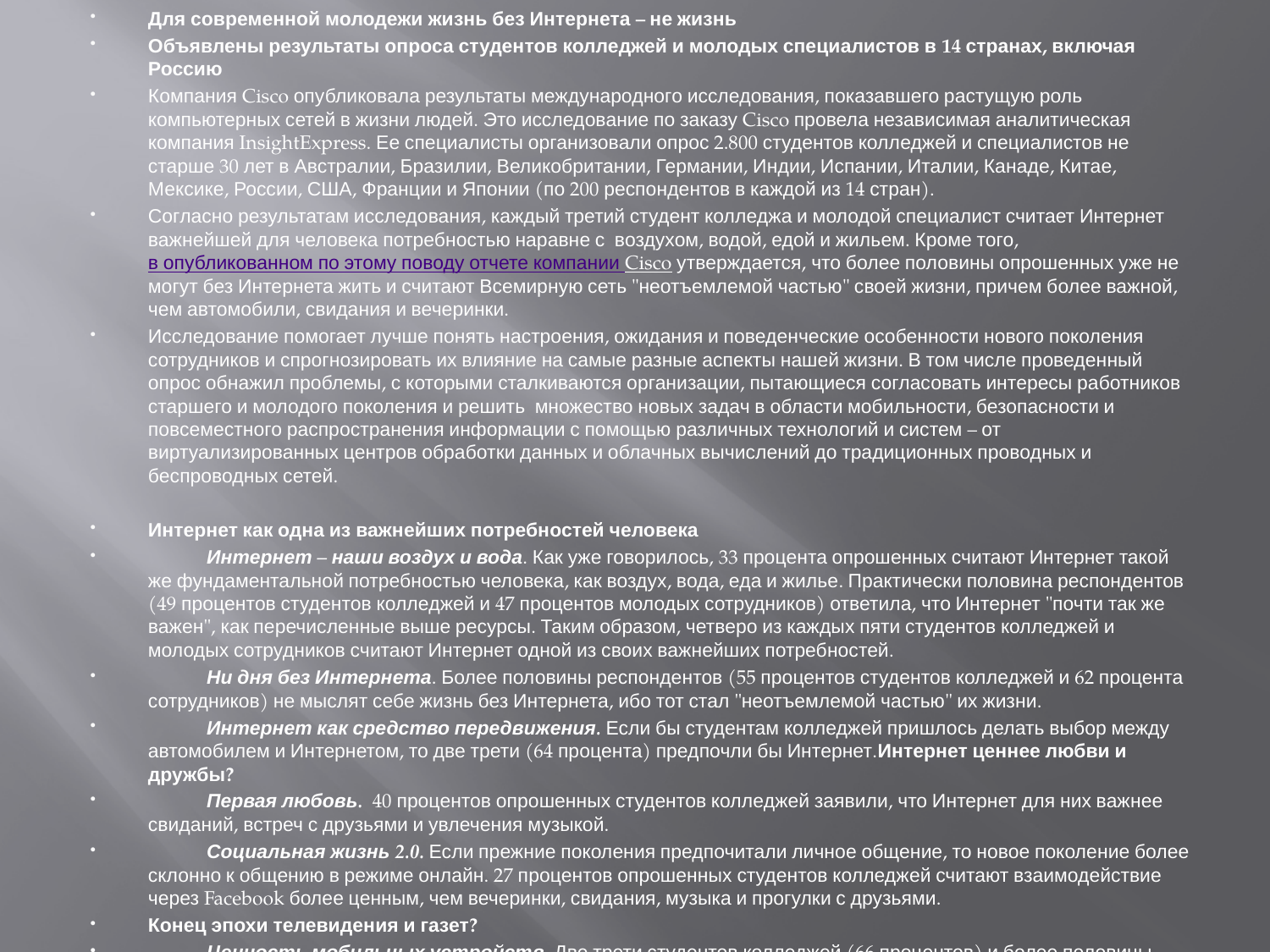

Для современной молодежи жизнь без Интернета – не жизнь
Объявлены результаты опроса студентов колледжей и молодых специалистов в 14 странах, включая Россию
Компания Cisco опубликовала результаты международного исследования, показавшего растущую роль компьютерных сетей в жизни людей. Это исследование по заказу Cisco провела независимая аналитическая компания InsightExpress. Ее специалисты организовали опрос 2.800 студентов колледжей и специалистов не старше 30 лет в Австралии, Бразилии, Великобритании, Германии, Индии, Испании, Италии, Канаде, Китае, Мексике, России, США, Франции и Японии (по 200 респондентов в каждой из 14 стран).
Согласно результатам исследования, каждый третий студент колледжа и молодой специалист считает Интернет важнейшей для человека потребностью наравне с  воздухом, водой, едой и жильем. Кроме того, в опубликованном по этому поводу отчете компании Cisco утверждается, что более половины опрошенных уже не могут без Интернета жить и считают Всемирную сеть "неотъемлемой частью" своей жизни, причем более важной, чем автомобили, свидания и вечеринки.
Исследование помогает лучше понять настроения, ожидания и поведенческие особенности нового поколения сотрудников и спрогнозировать их влияние на самые разные аспекты нашей жизни. В том числе проведенный опрос обнажил проблемы, с которыми сталкиваются организации, пытающиеся согласовать интересы работников старшего и молодого поколения и решить  множество новых задач в области мобильности, безопасности и повсеместного распространения информации с помощью различных технологий и систем – от виртуализированных центров обработки данных и облачных вычислений до традиционных проводных и беспроводных сетей.

Интернет как одна из важнейших потребностей человека
            Интернет – наши воздух и вода. Как уже говорилось, 33 процента опрошенных считают Интернет такой же фундаментальной потребностью человека, как воздух, вода, еда и жилье. Практически половина респондентов (49 процентов студентов колледжей и 47 процентов молодых сотрудников) ответила, что Интернет "почти так же важен", как перечисленные выше ресурсы. Таким образом, четверо из каждых пяти студентов колледжей и молодых сотрудников считают Интернет одной из своих важнейших потребностей.
            Ни дня без Интернета. Более половины респондентов (55 процентов студентов колледжей и 62 процента сотрудников) не мыслят себе жизнь без Интернета, ибо тот стал "неотъемлемой частью" их жизни.
            Интернет как средство передвижения. Если бы студентам колледжей пришлось делать выбор между автомобилем и Интернетом, то две трети (64 процента) предпочли бы Интернет.Интернет ценнее любви и дружбы?
            Первая любовь.  40 процентов опрошенных студентов колледжей заявили, что Интернет для них важнее свиданий, встреч с друзьями и увлечения музыкой.
            Социальная жизнь 2.0. Если прежние поколения предпочитали личное общение, то новое поколение более склонно к общению в режиме онлайн. 27 процентов опрошенных студентов колледжей считают взаимодействие через Facebook более ценным, чем вечеринки, свидания, музыка и прогулки с друзьями.
Конец эпохи телевидения и газет?
            Ценность мобильных устройств. Две трети студентов колледжей (66 процентов) и более половины молодых сотрудников (58 процентов) считают мобильные устройства (ноутбуки, смартфоны, планшеты) "самой важной технологией" в их жизни.